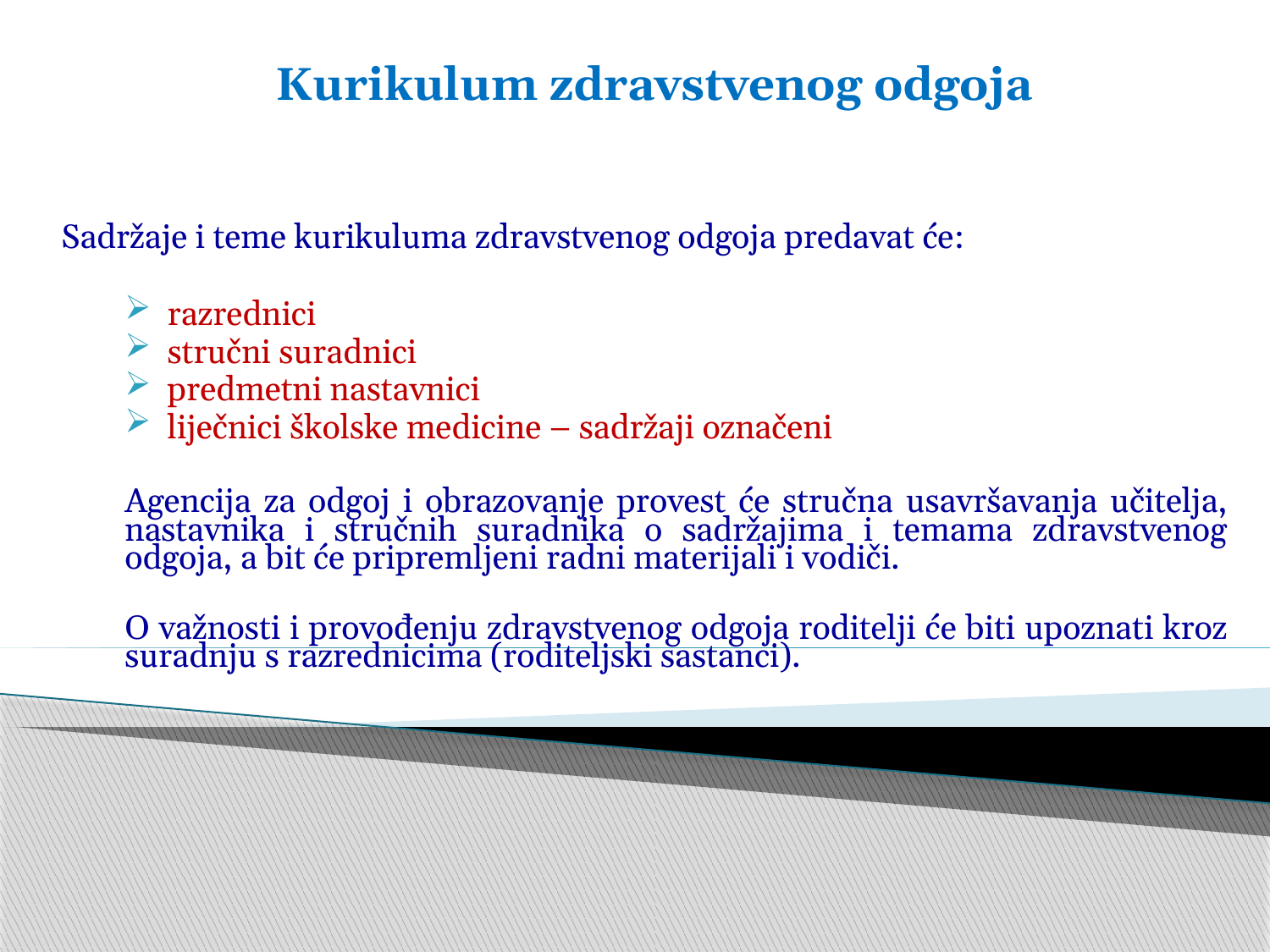

# Kurikulum zdravstvenog odgoja
Sadržaje i teme kurikuluma zdravstvenog odgoja predavat će:

  razrednici
  stručni suradnici
  predmetni nastavnici
  liječnici školske medicine – sadržaji označeni

Agencija za odgoj i obrazovanje provest će stručna usavršavanja učitelja, nastavnika i stručnih suradnika o sadržajima i temama zdravstvenog odgoja, a bit će pripremljeni radni materijali i vodiči.

O važnosti i provođenju zdravstvenog odgoja roditelji će biti upoznati kroz suradnju s razrednicima (roditeljski sastanci).